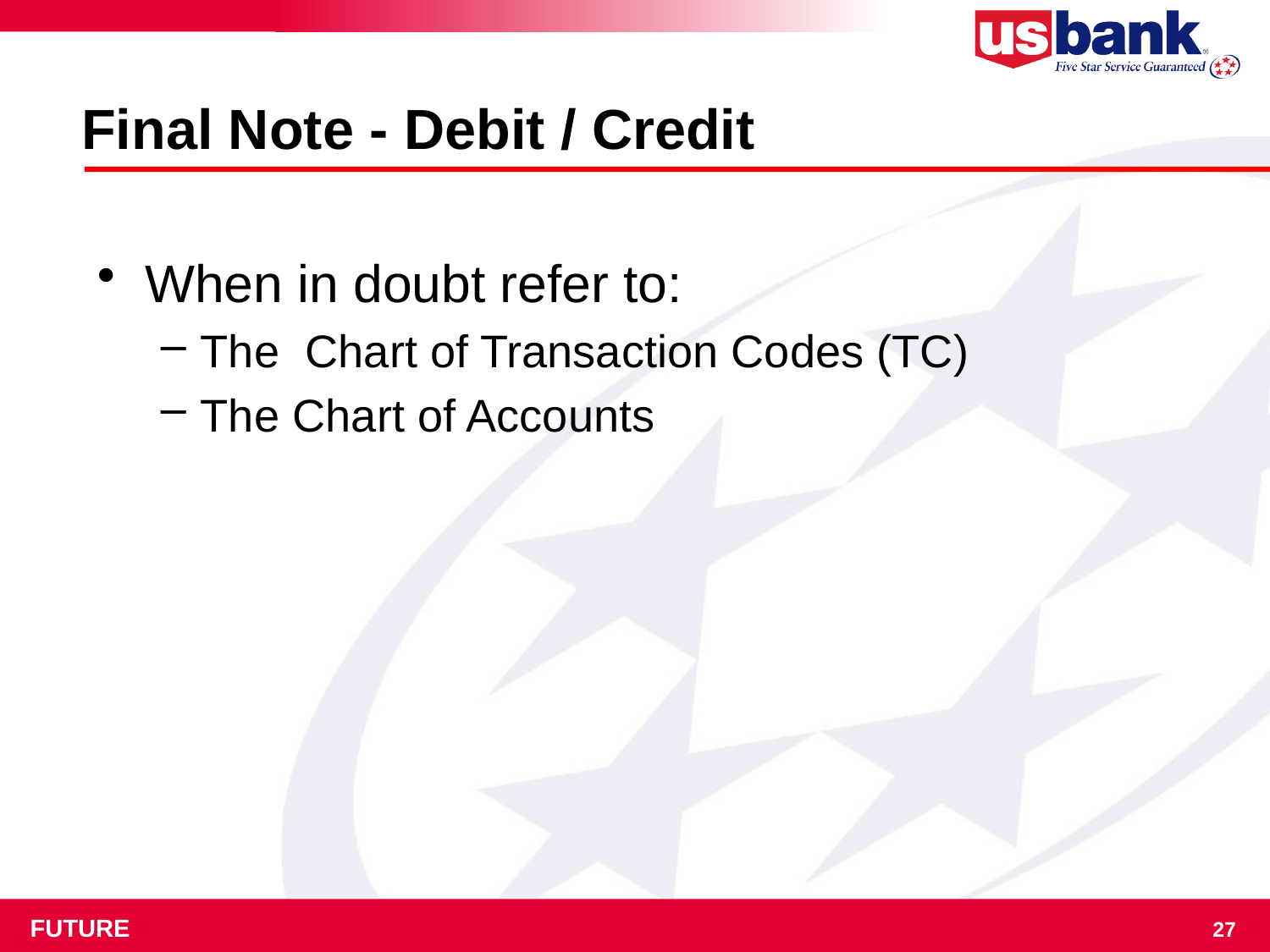

# Final Note - Debit / Credit
When in doubt refer to:
The  Chart of Transaction Codes (TC)
The Chart of Accounts